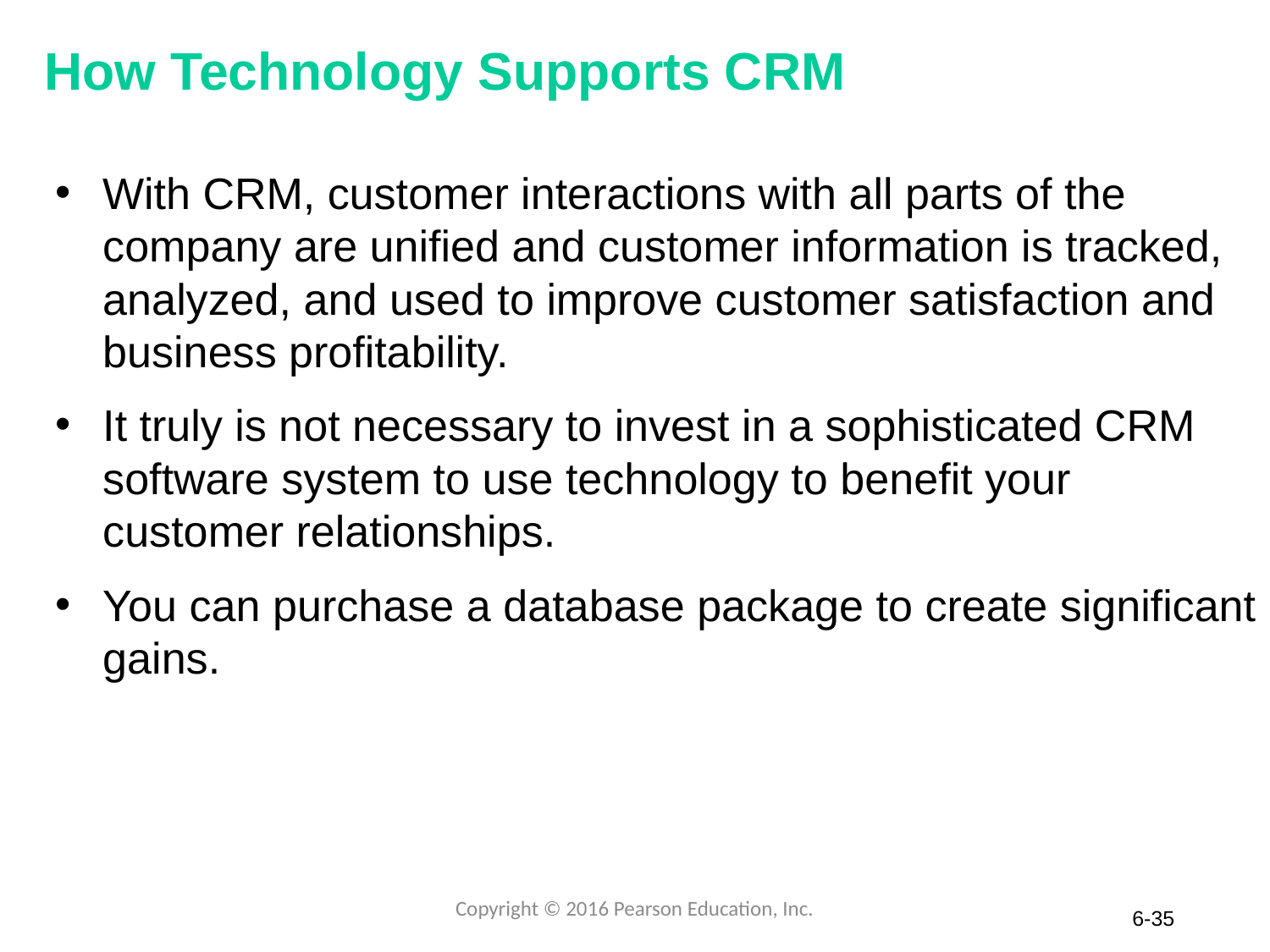

# How Technology Supports CRM
With CRM, customer interactions with all parts of the company are unified and customer information is tracked, analyzed, and used to improve customer satisfaction and business profitability.

It truly is not necessary to invest in a sophisticated CRM software system to use technology to benefit your customer relationships.

You can purchase a database package to create significant gains.
Copyright © 2016 Pearson Education, Inc.